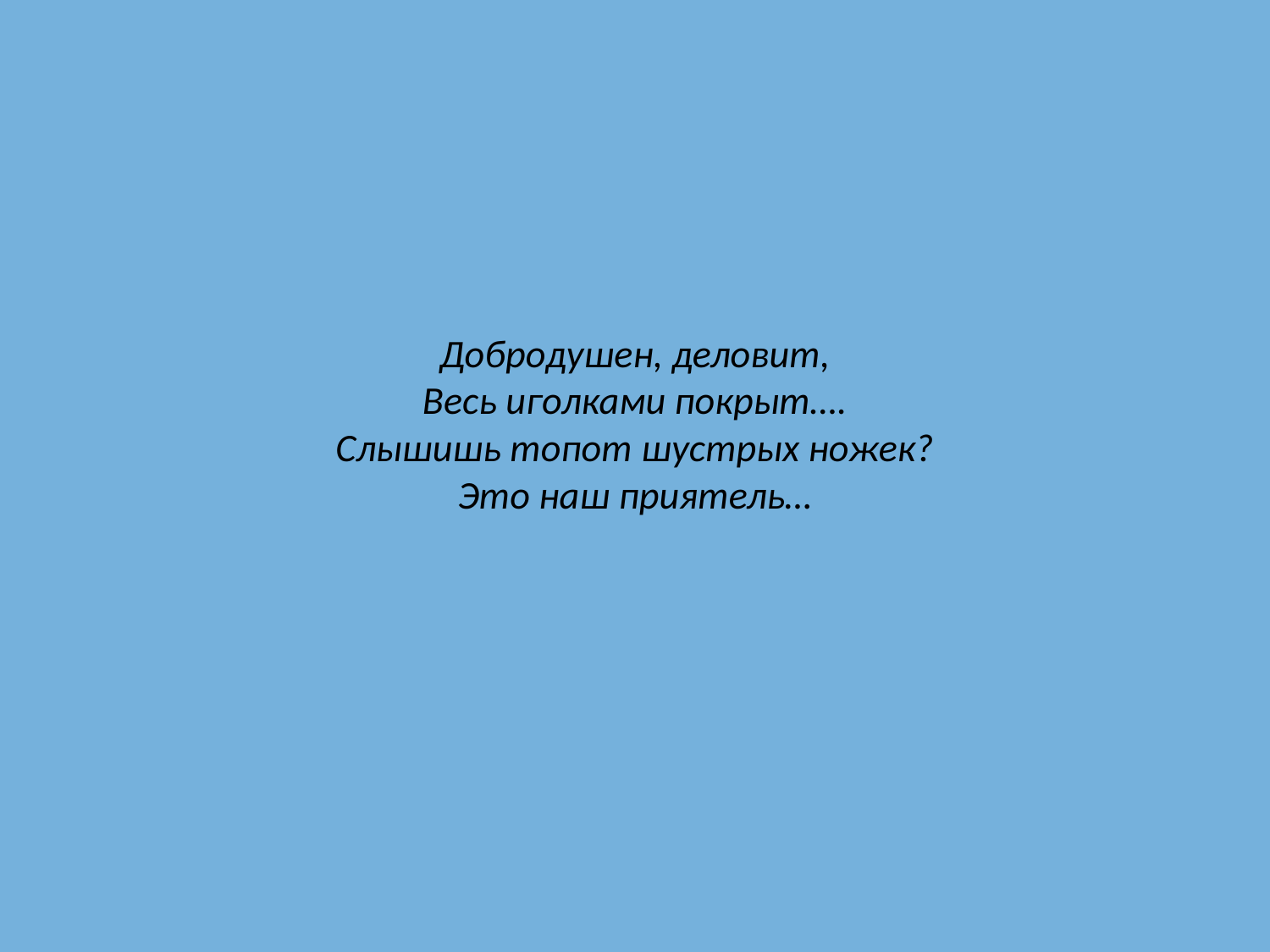

# Добродушен, деловит, Весь иголками покрыт…. Слышишь топот шустрых ножек? Это наш приятель…